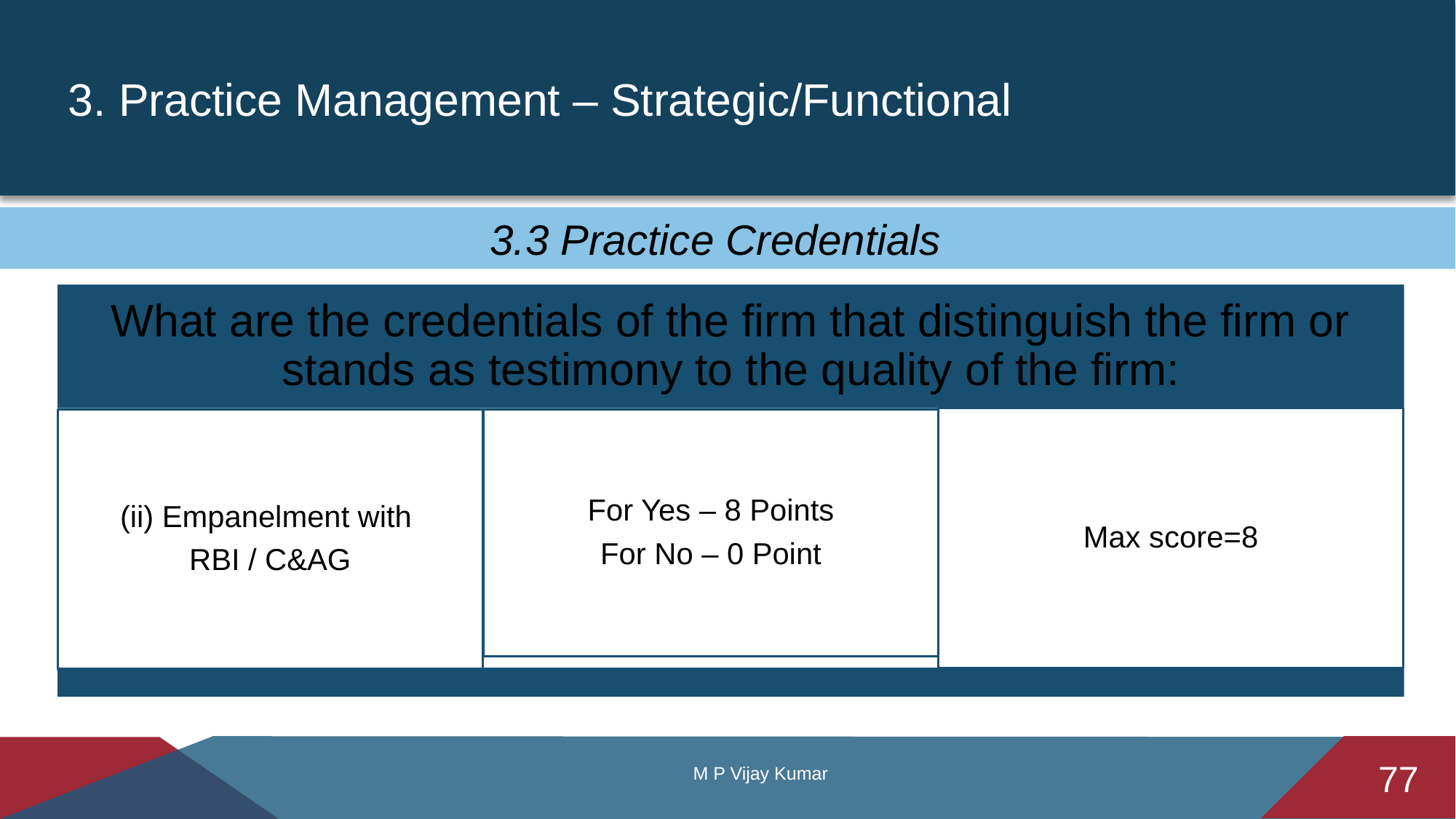

3. Practice Management – Strategic/Functional
3.3 Practice Credentials
What are the credentials of the firm that distinguish the firm or stands as testimony to the quality of the firm:
(ii) Empanelment with
RBI / C&AG
For Yes – 8 Points
For No – 0 Point
Max score=8